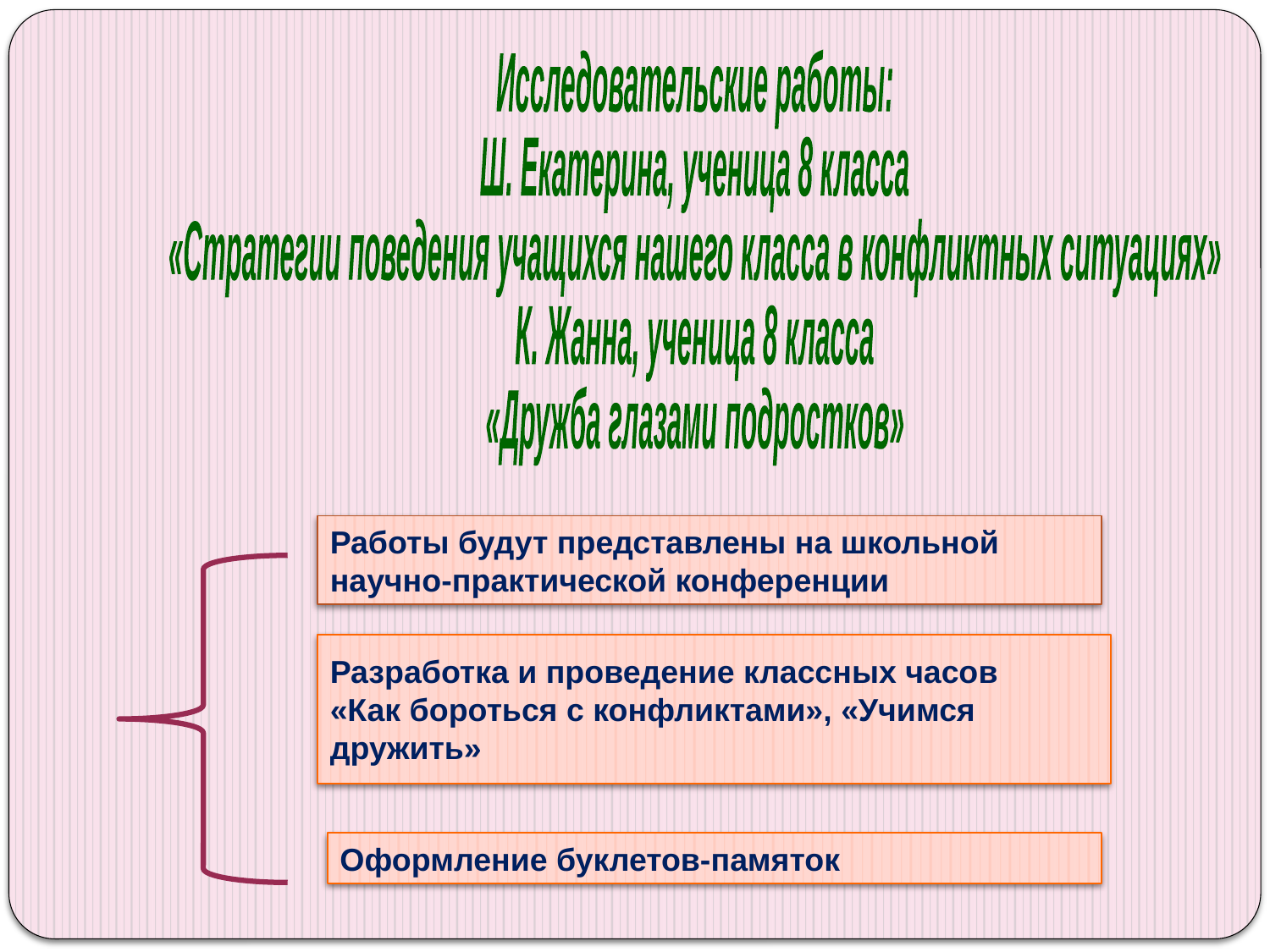

Исследовательские работы:
Ш. Екатерина, ученица 8 класса
«Стратегии поведения учащихся нашего класса в конфликтных ситуациях»
К. Жанна, ученица 8 класса
«Дружба глазами подростков»
Работы будут представлены на школьной научно-практической конференции

Разработка и проведение классных часов
«Как бороться с конфликтами», «Учимся дружить»
Оформление буклетов-памяток